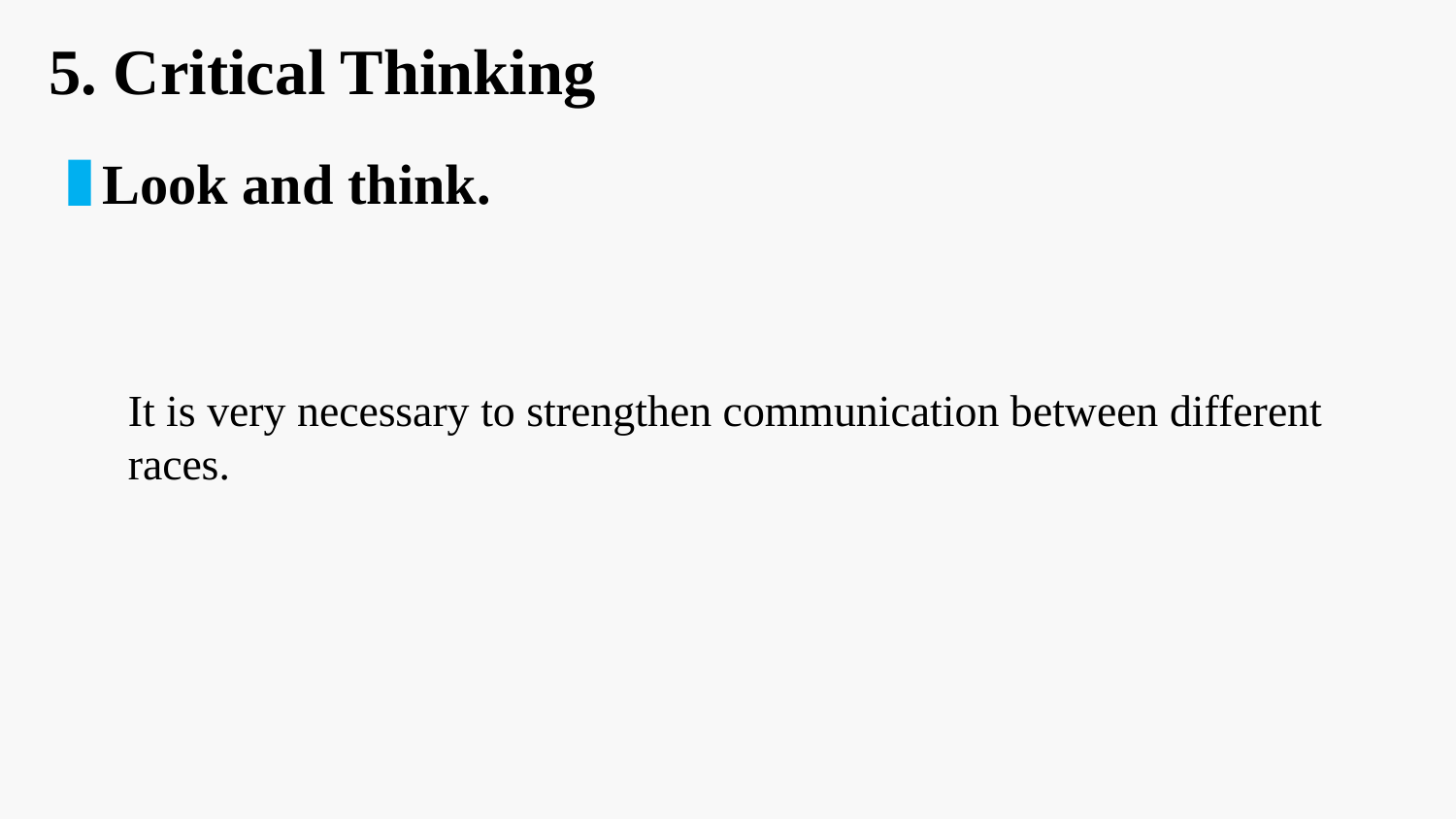

5. Critical Thinking
Look and think.

It is very necessary to strengthen communication between different races.